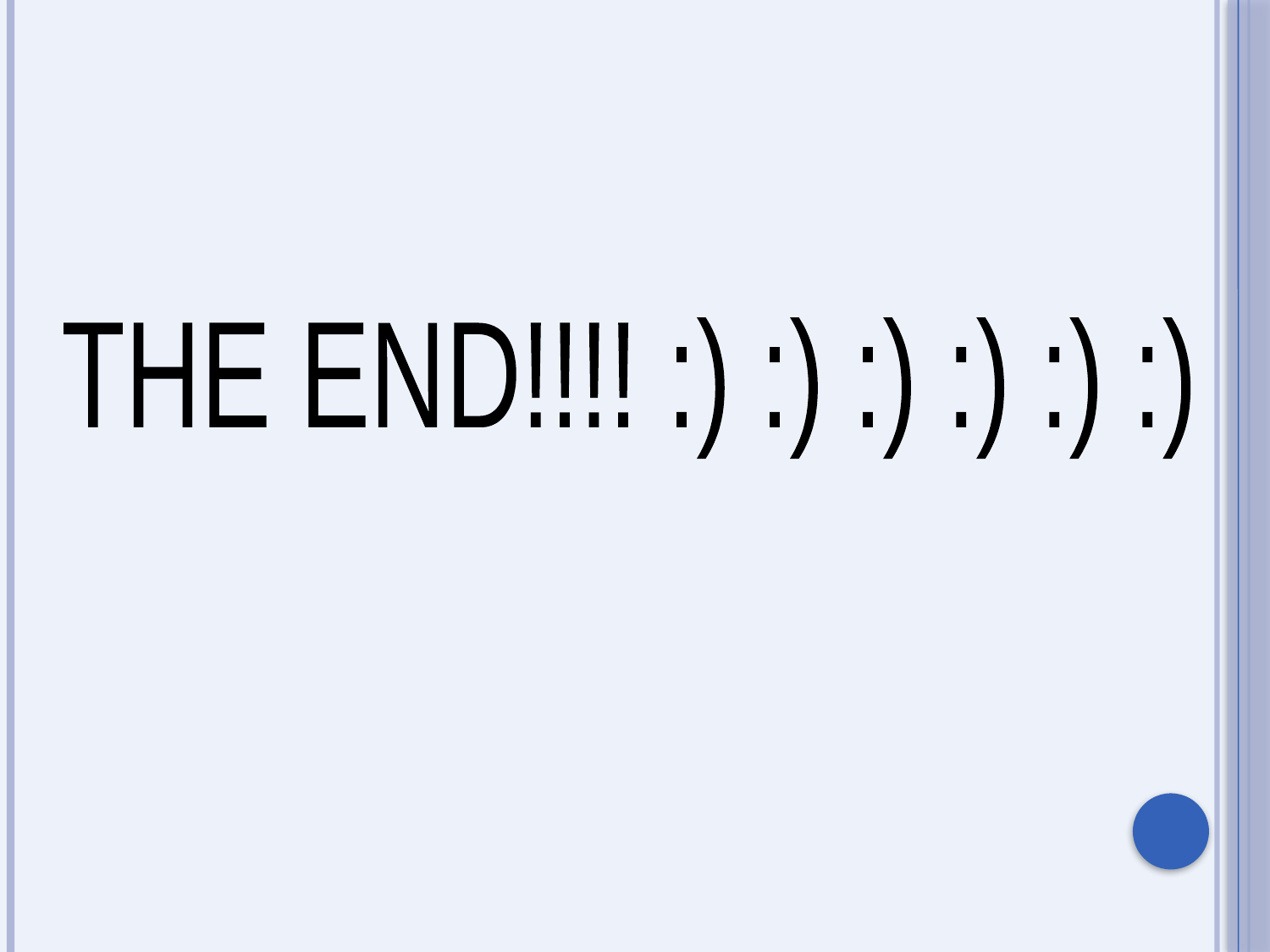

THE END!!!! :) :) :) :) :) :)